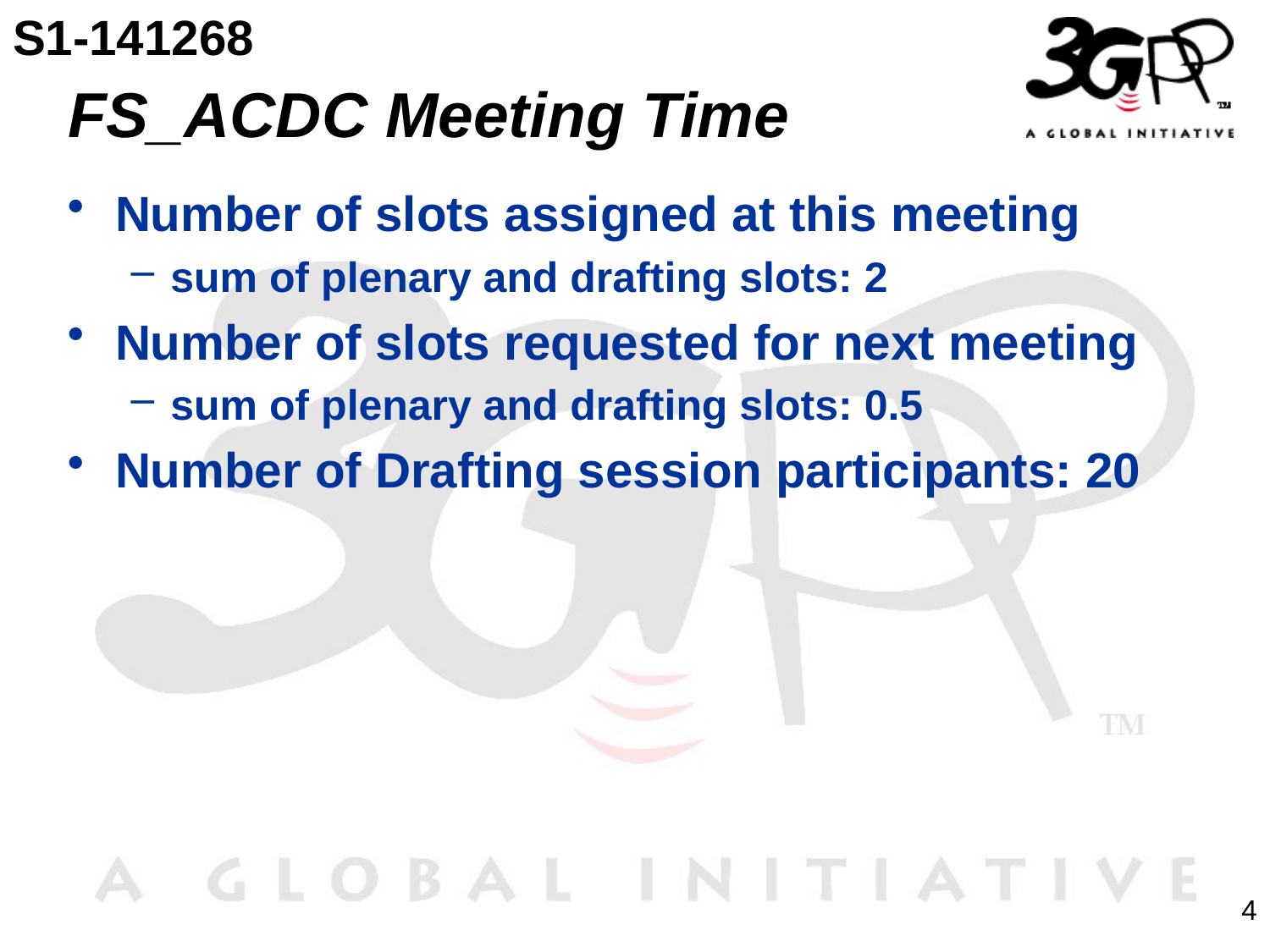

S1-141268
# FS_ACDC Meeting Time
Number of slots assigned at this meeting
sum of plenary and drafting slots: 2
Number of slots requested for next meeting
sum of plenary and drafting slots: 0.5
Number of Drafting session participants: 20
4